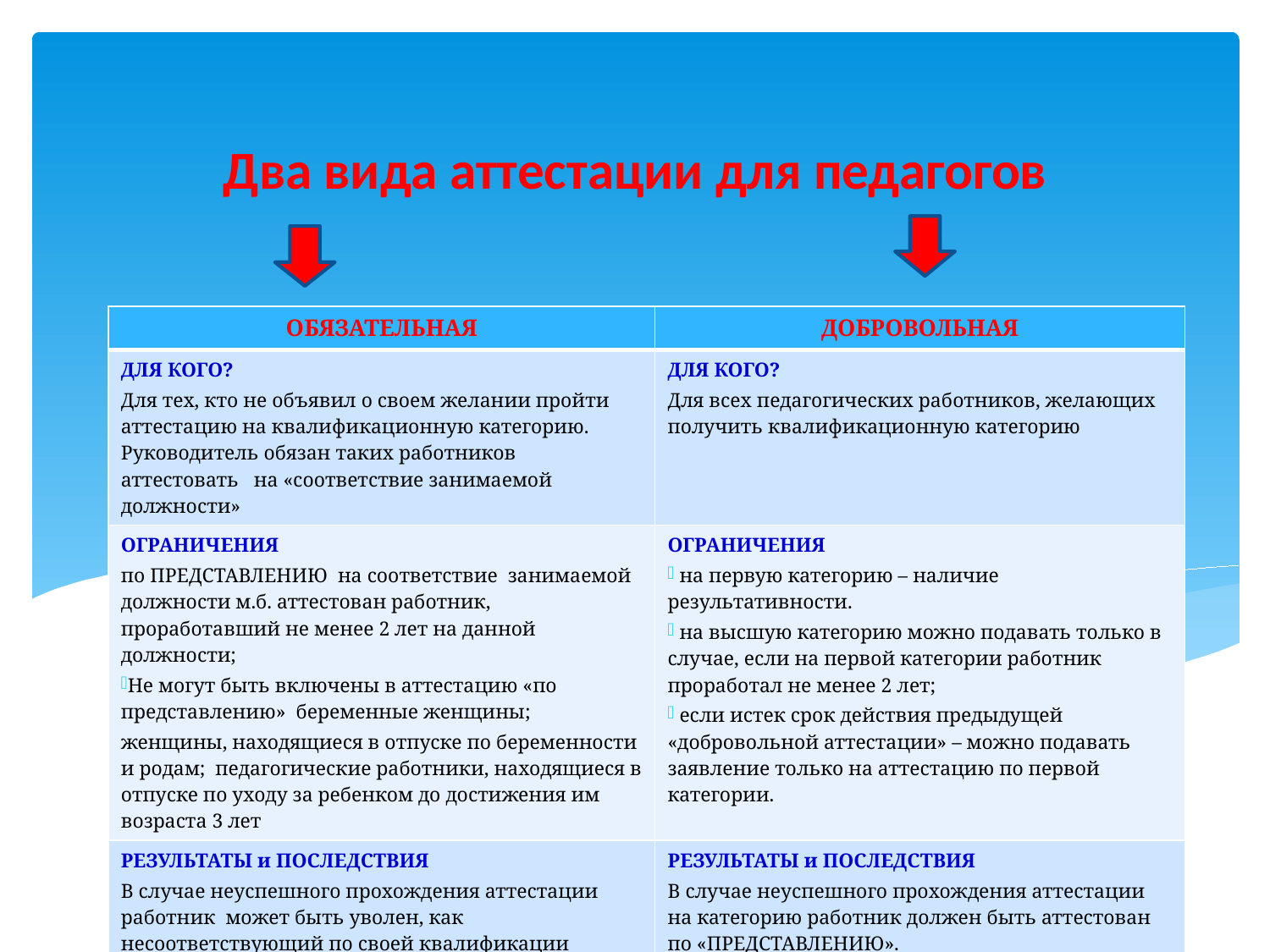

Два вида аттестации для педагогов

| ОБЯЗАТЕЛЬНАЯ | ДОБРОВОЛЬНАЯ |
| --- | --- |
| ДЛЯ КОГО? Для тех, кто не объявил о своем желании пройти аттестацию на квалификационную категорию. Руководитель обязан таких работников аттестовать на «соответствие занимаемой должности» | ДЛЯ КОГО? Для всех педагогических работников, желающих получить квалификационную категорию |
| ОГРАНИЧЕНИЯ по ПРЕДСТАВЛЕНИЮ на соответствие занимаемой должности м.б. аттестован работник, проработавший не менее 2 лет на данной должности; Не могут быть включены в аттестацию «по представлению» беременные женщины; женщины, находящиеся в отпуске по беременности и родам; педагогические работники, находящиеся в отпуске по уходу за ребенком до достижения им возраста 3 лет | ОГРАНИЧЕНИЯ на первую категорию – наличие результативности. на высшую категорию можно подавать только в случае, если на первой категории работник проработал не менее 2 лет; если истек срок действия предыдущей «добровольной аттестации» – можно подавать заявление только на аттестацию по первой категории. |
| РЕЗУЛЬТАТЫ и ПОСЛЕДСТВИЯ В случае неуспешного прохождения аттестации работник может быть уволен, как несоответствующий по своей квалификации занимаемой должности ( ст. 81 ТК) | РЕЗУЛЬТАТЫ и ПОСЛЕДСТВИЯ В случае неуспешного прохождения аттестации на категорию работник должен быть аттестован по «ПРЕДСТАВЛЕНИЮ». |
#